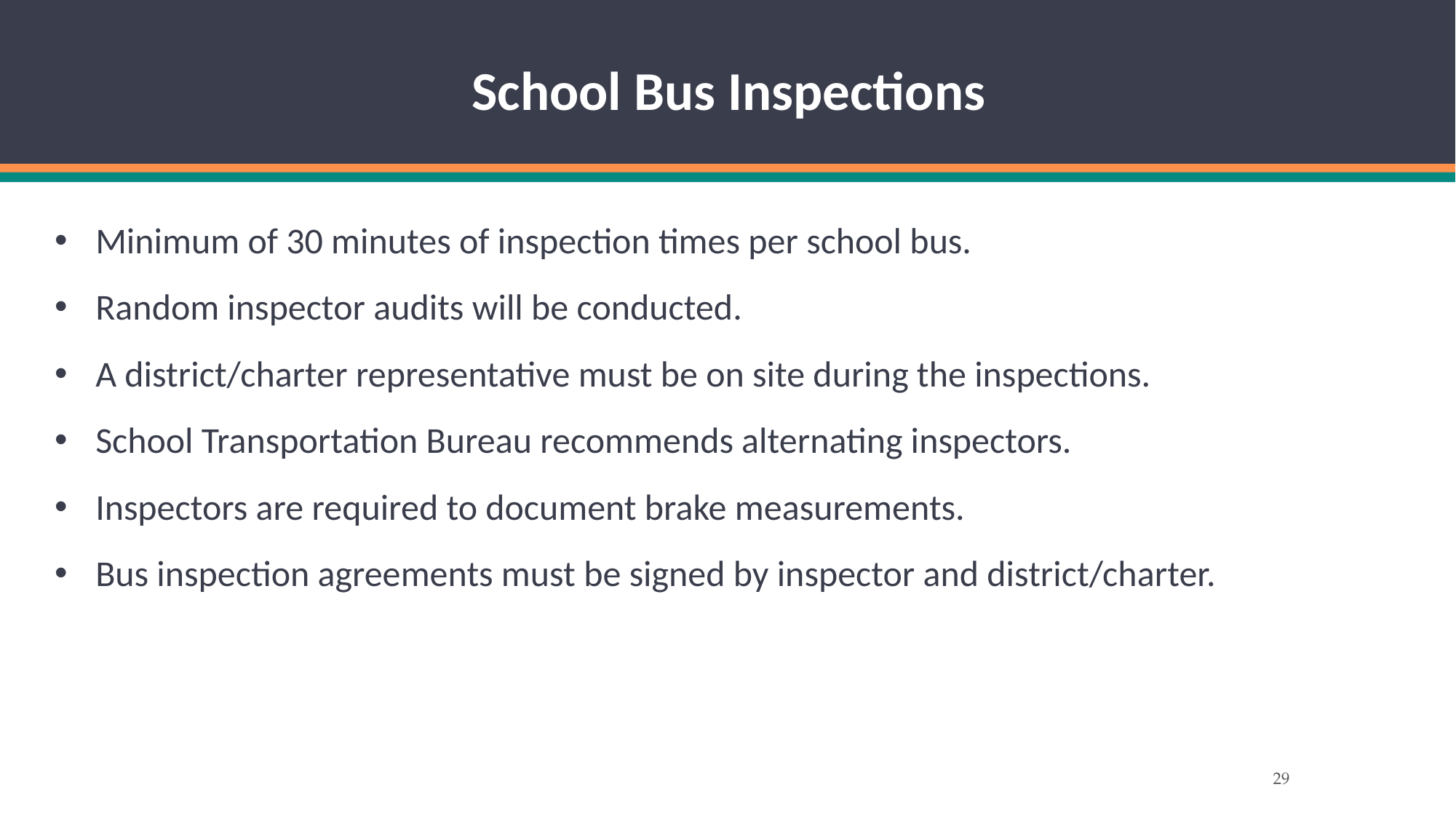

# School Bus Inspections
Minimum of 30 minutes of inspection times per school bus.
Random inspector audits will be conducted.
A district/charter representative must be on site during the inspections.
School Transportation Bureau recommends alternating inspectors.
Inspectors are required to document brake measurements.
Bus inspection agreements must be signed by inspector and district/charter.
29